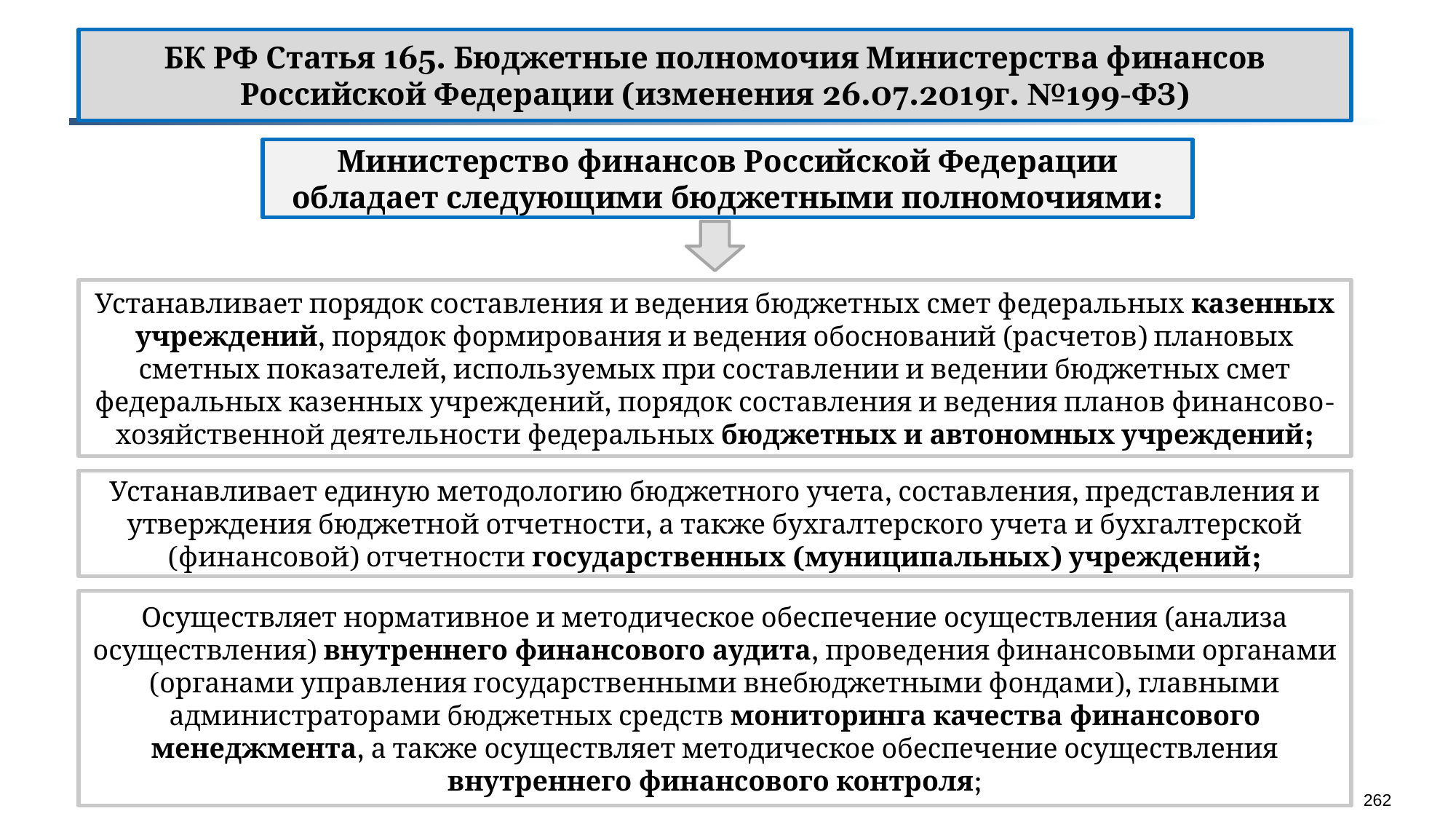

БК РФ Статья 165. Бюджетные полномочия Министерства финансов Российской Федерации (изменения 26.07.2019г. №199-ФЗ)
Министерство финансов Российской Федерации обладает следующими бюджетными полномочиями:

Устанавливает порядок составления и ведения бюджетных смет федеральных казенных учреждений, порядок формирования и ведения обоснований (расчетов) плановых сметных показателей, используемых при составлении и ведении бюджетных смет федеральных казенных учреждений, порядок составления и ведения планов финансово-хозяйственной деятельности федеральных бюджетных и автономных учреждений;
Устанавливает единую методологию бюджетного учета, составления, представления и утверждения бюджетной отчетности, а также бухгалтерского учета и бухгалтерской (финансовой) отчетности государственных (муниципальных) учреждений;
Осуществляет нормативное и методическое обеспечение осуществления (анализа осуществления) внутреннего финансового аудита, проведения финансовыми органами (органами управления государственными внебюджетными фондами), главными администраторами бюджетных средств мониторинга качества финансового менеджмента, а также осуществляет методическое обеспечение осуществления внутреннего финансового контроля;